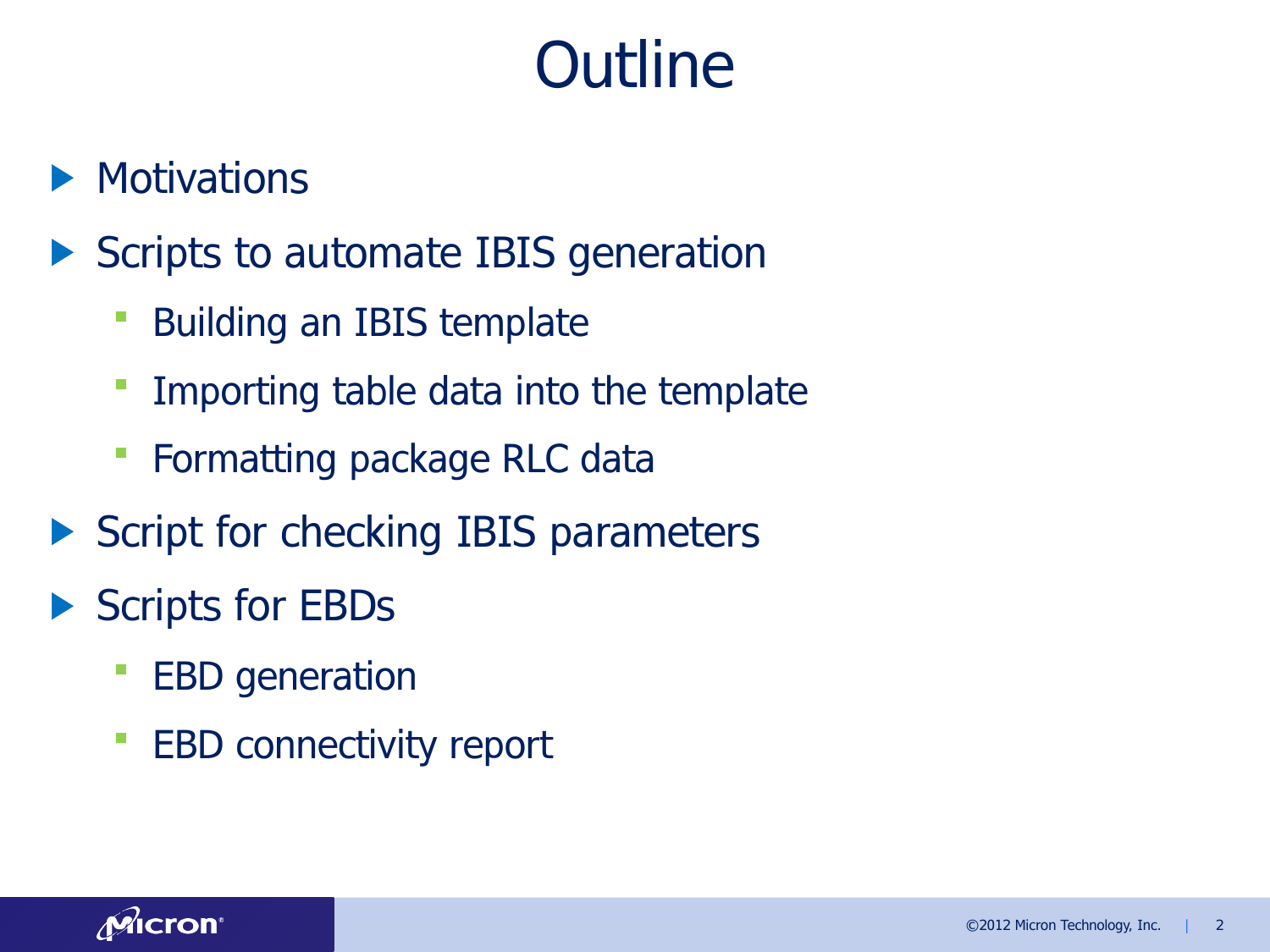

# Outline
Motivations
Scripts to automate IBIS generation
Building an IBIS template
Importing table data into the template
Formatting package RLC data
Script for checking IBIS parameters
Scripts for EBDs
EBD generation
EBD connectivity report